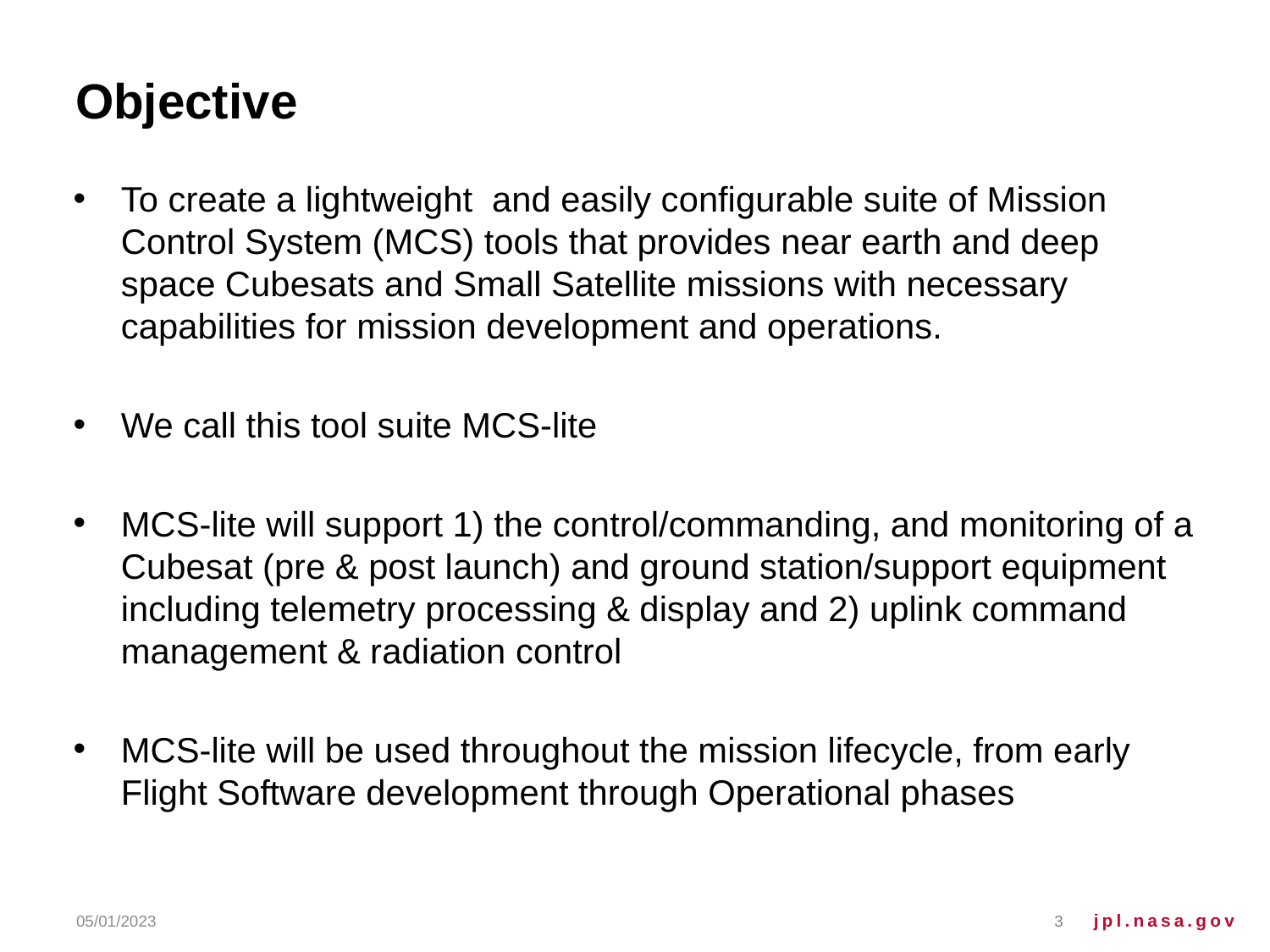

# Objective
To create a lightweight  and easily configurable suite of Mission Control System (MCS) tools that provides near earth and deep space Cubesats and Small Satellite missions with necessary capabilities for mission development and operations.

We call this tool suite MCS-lite

MCS-lite will support 1) the control/commanding, and monitoring of a Cubesat (pre & post launch) and ground station/support equipment including telemetry processing & display and 2) uplink command management & radiation control

MCS-lite will be used throughout the mission lifecycle, from early Flight Software development through Operational phases

05/01/2023
3